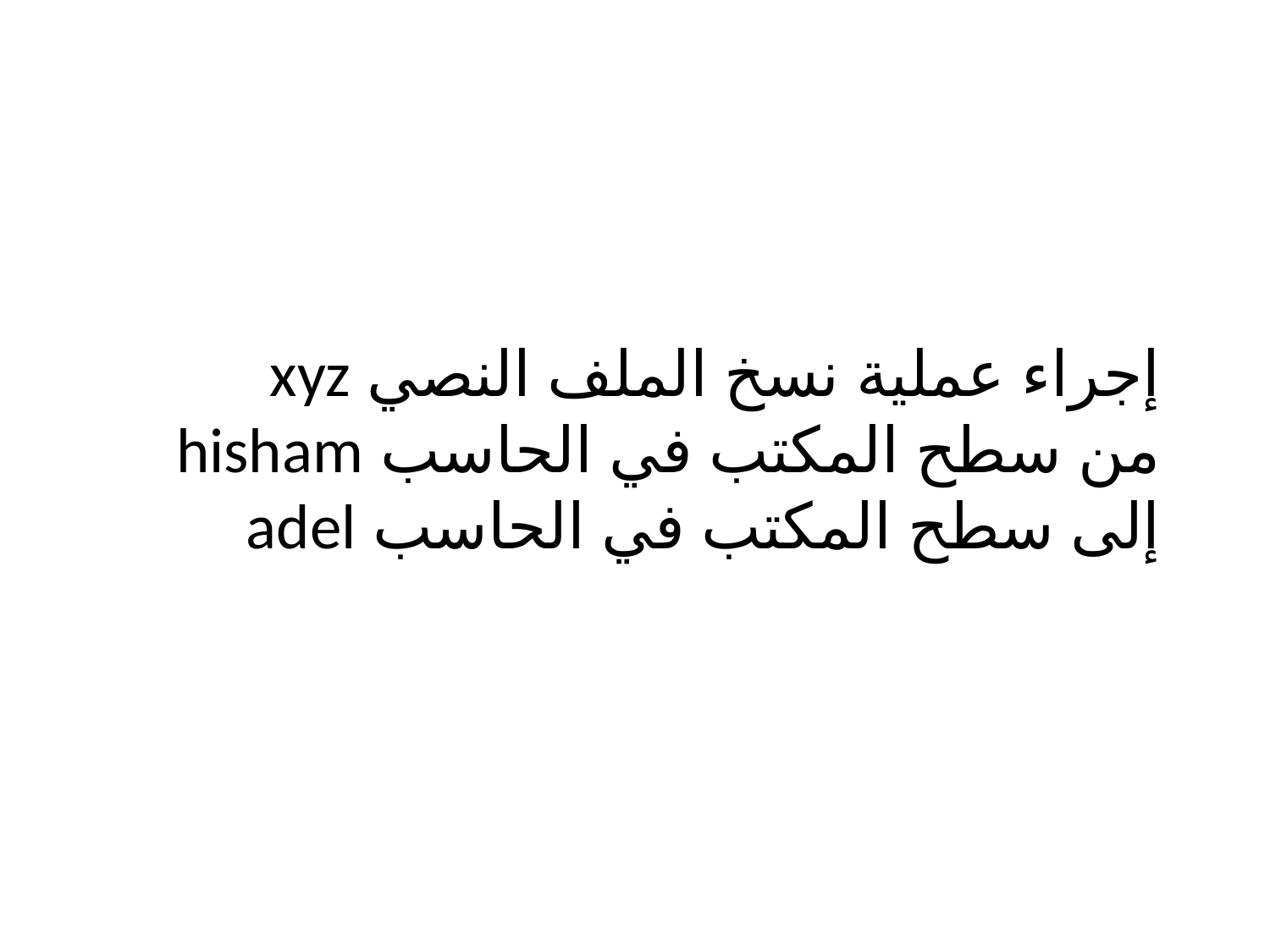

إجراء عملية نسخ الملف النصي xyz
من سطح المكتب في الحاسب hisham
إلى سطح المكتب في الحاسب adel